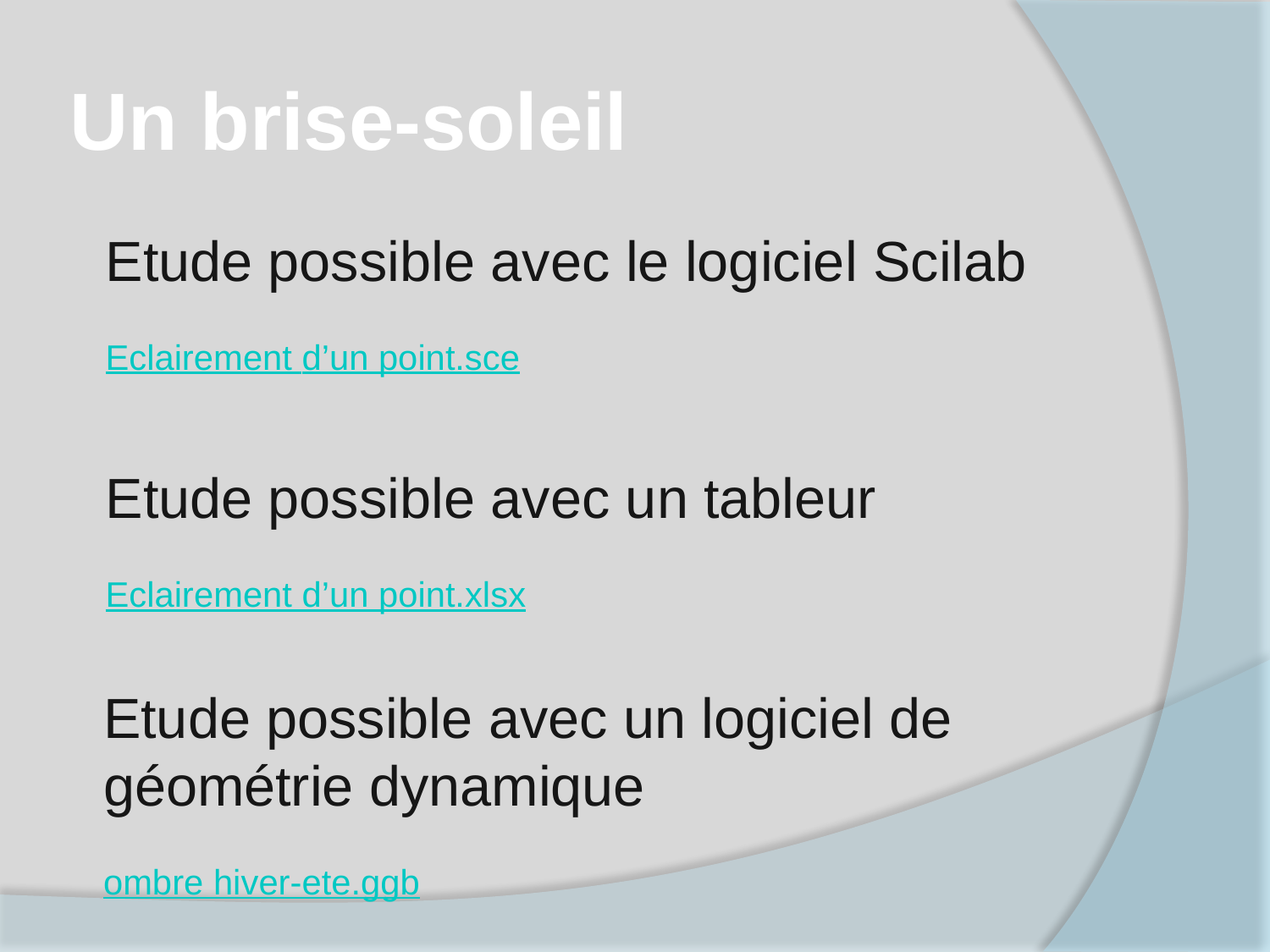

# Un brise-soleil
Etude possible avec le logiciel Scilab

Eclairement d’un point.sce
Etude possible avec un tableur

Eclairement d’un point.xlsx
Etude possible avec un logiciel de géométrie dynamique

ombre hiver-ete.ggb